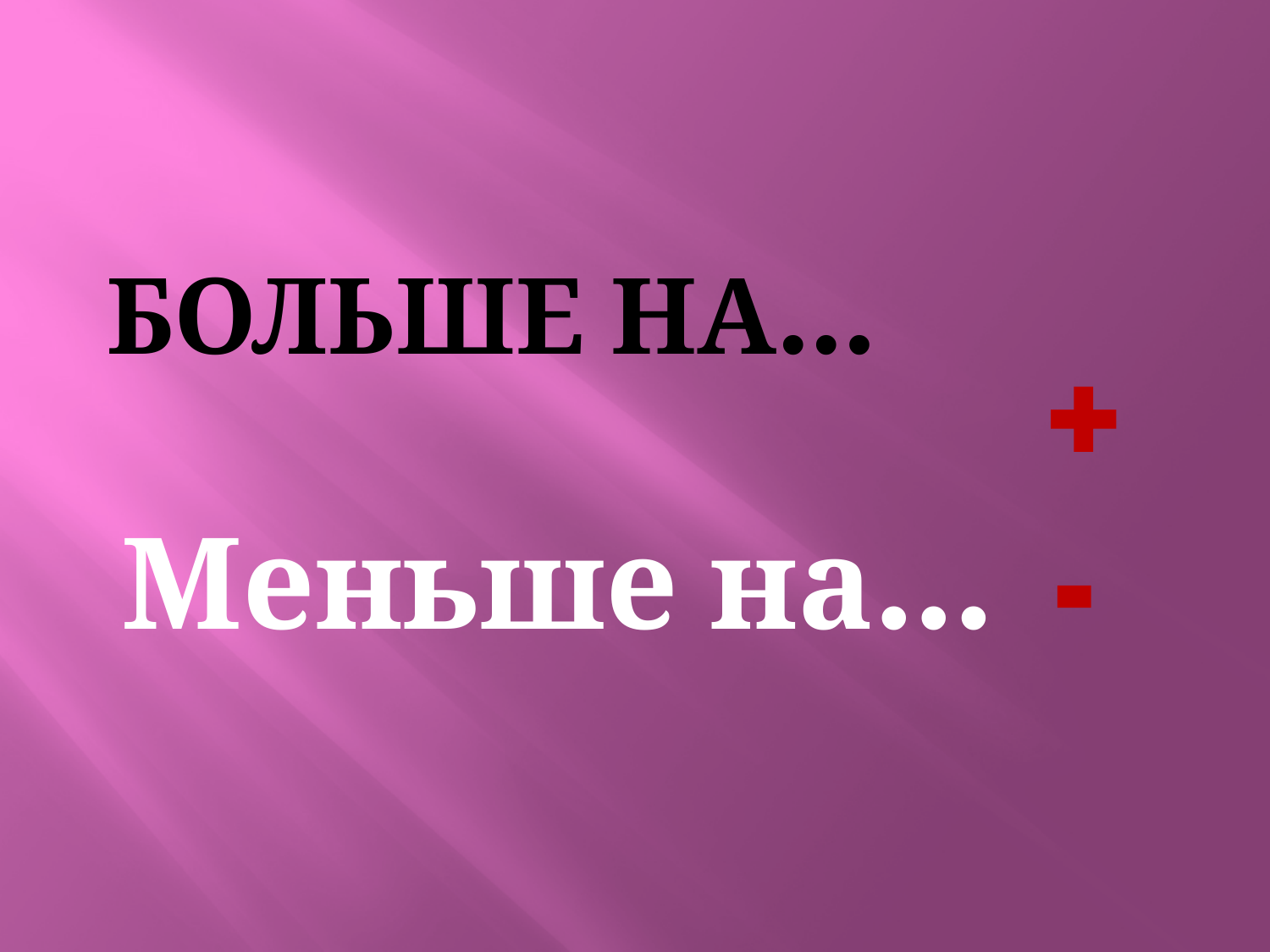

# Больше на…
+
Меньше на…
-